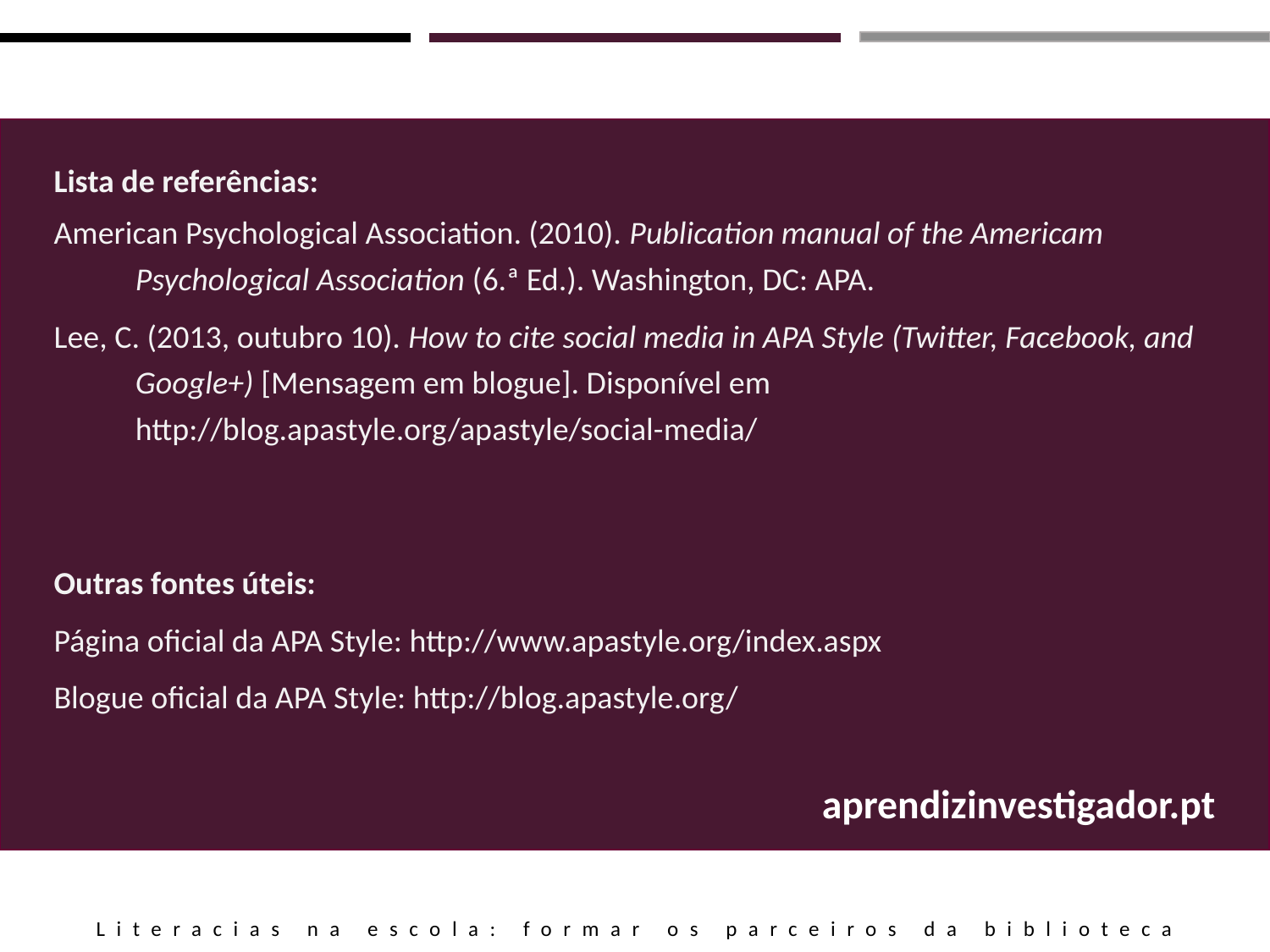

Lista de referências:
American Psychological Association. (2010). Publication manual of the Americam Psychological Association (6.ª Ed.). Washington, DC: APA.
Lee, C. (2013, outubro 10). How to cite social media in APA Style (Twitter, Facebook, and Google+) [Mensagem em blogue]. Disponível em http://blog.apastyle.org/apastyle/social-media/

Outras fontes úteis:
Página oficial da APA Style: http://www.apastyle.org/index.aspx
Blogue oficial da APA Style: http://blog.apastyle.org/

aprendizinvestigador.pt
Literacias na escola: formar os parceiros da biblioteca